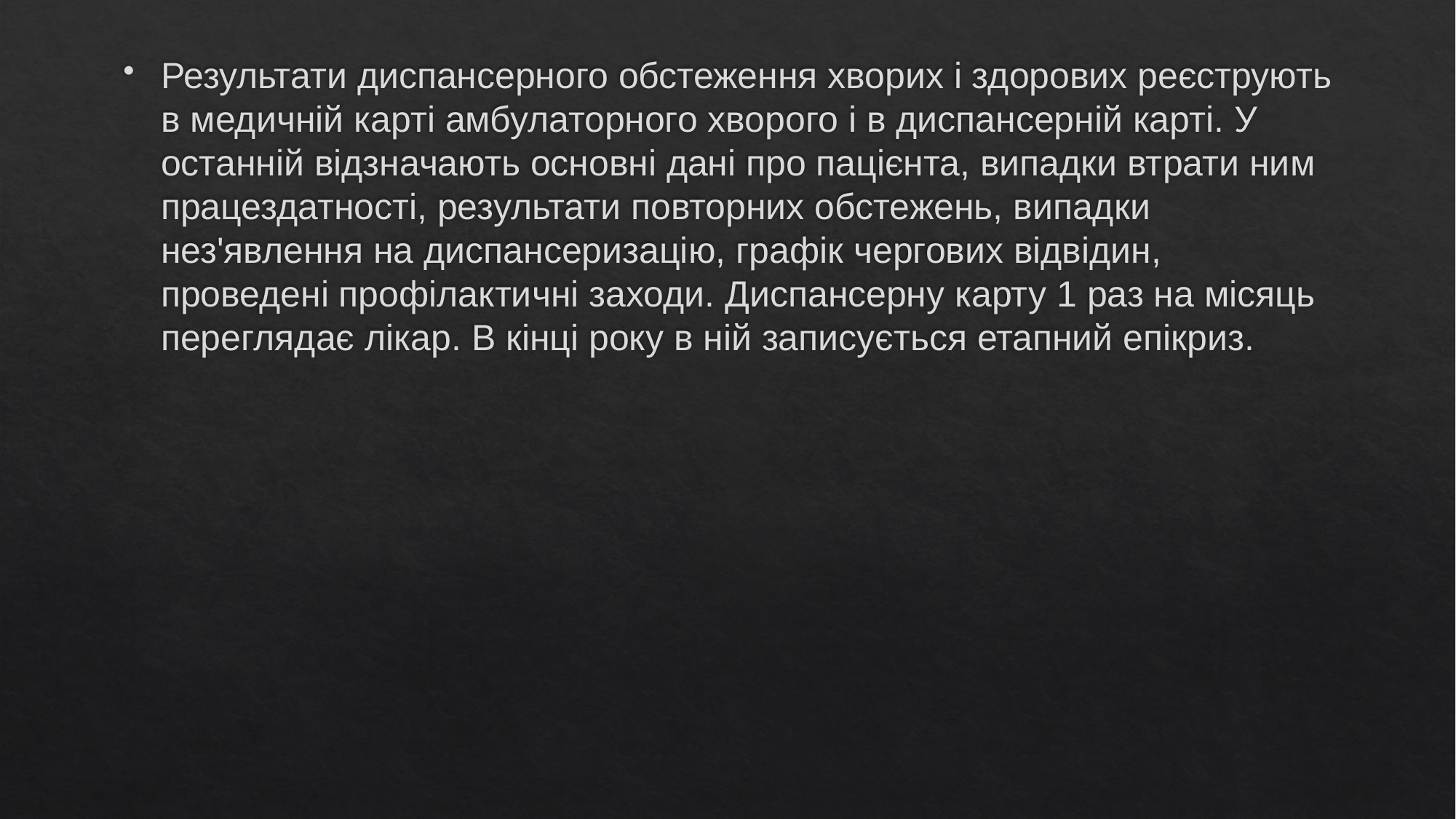

Результати диспансерного обстеження хворих і здорових реєструють в медичній карті амбулаторного хворого і в диспансерній карті. У останній відзначають основні дані про пацієнта, випадки втрати ним працездатності, результати повторних обстежень, випадки нез'явлення на диспансеризацію, графік чергових відвідин, проведені профілактичні заходи. Диспансерну карту 1 раз на місяць переглядає лікар. В кінці року в ній записується етапний епікриз.